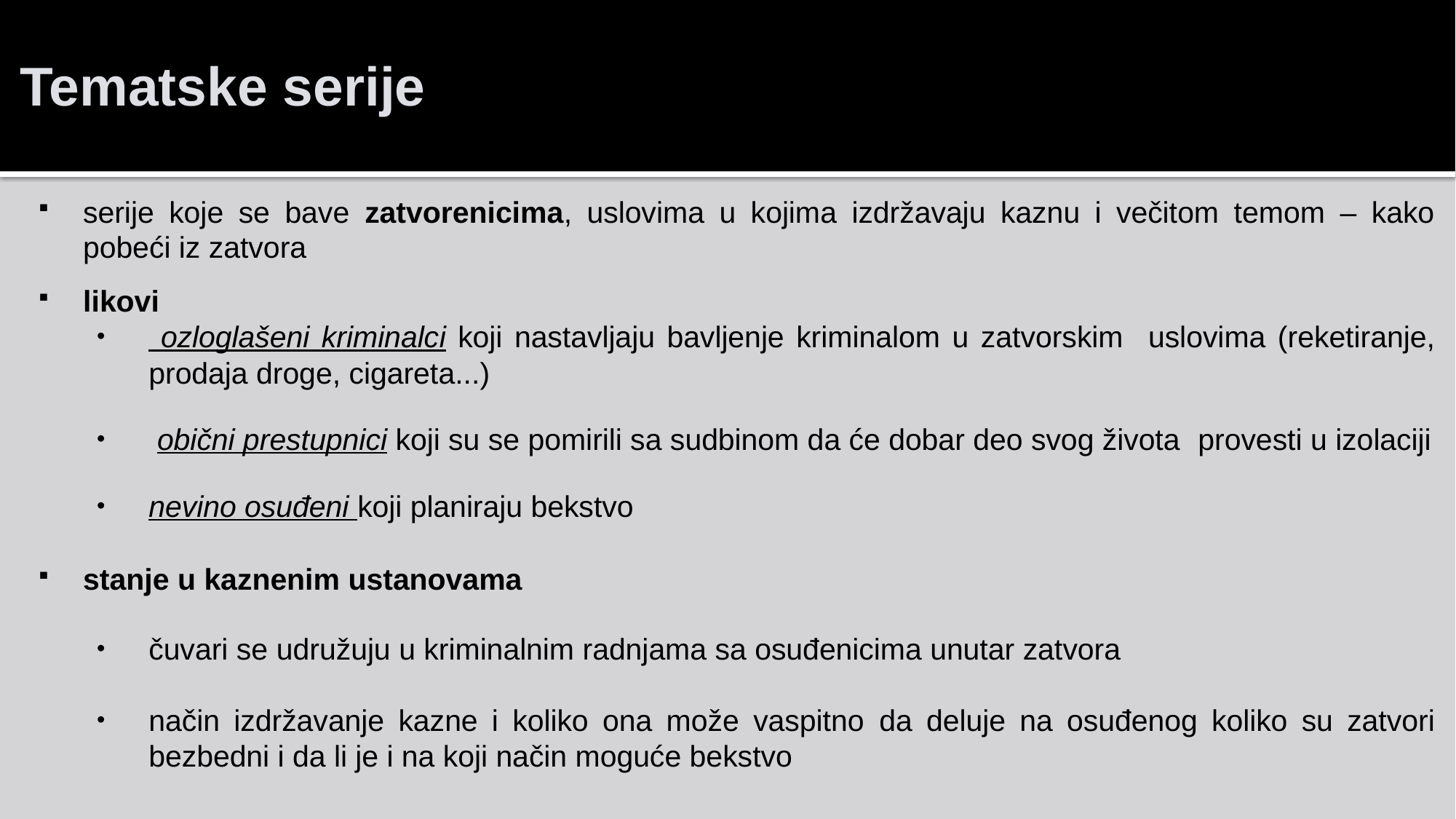

# Tematske serije
serije koje se bave zatvorenicima, uslovima u kojima izdržavaju kaznu i večitom temom – kako pobeći iz zatvora

likovi
 ozloglašeni kriminalci koji nastavljaju bavljenje kriminalom u zatvorskim  uslovima (reketiranje, prodaja droge, cigareta...)

 obični prestupnici koji su se pomirili sa sudbinom da će dobar deo svog života  provesti u izolaciji

nevino osuđeni koji planiraju bekstvo

stanje u kaznenim ustanovama

čuvari se udružuju u kriminalnim radnjama sa osuđenicima unutar zatvora

način izdržavanje kazne i koliko ona može vaspitno da deluje na osuđenog koliko su zatvori bezbedni i da li je i na koji način moguće bekstvo